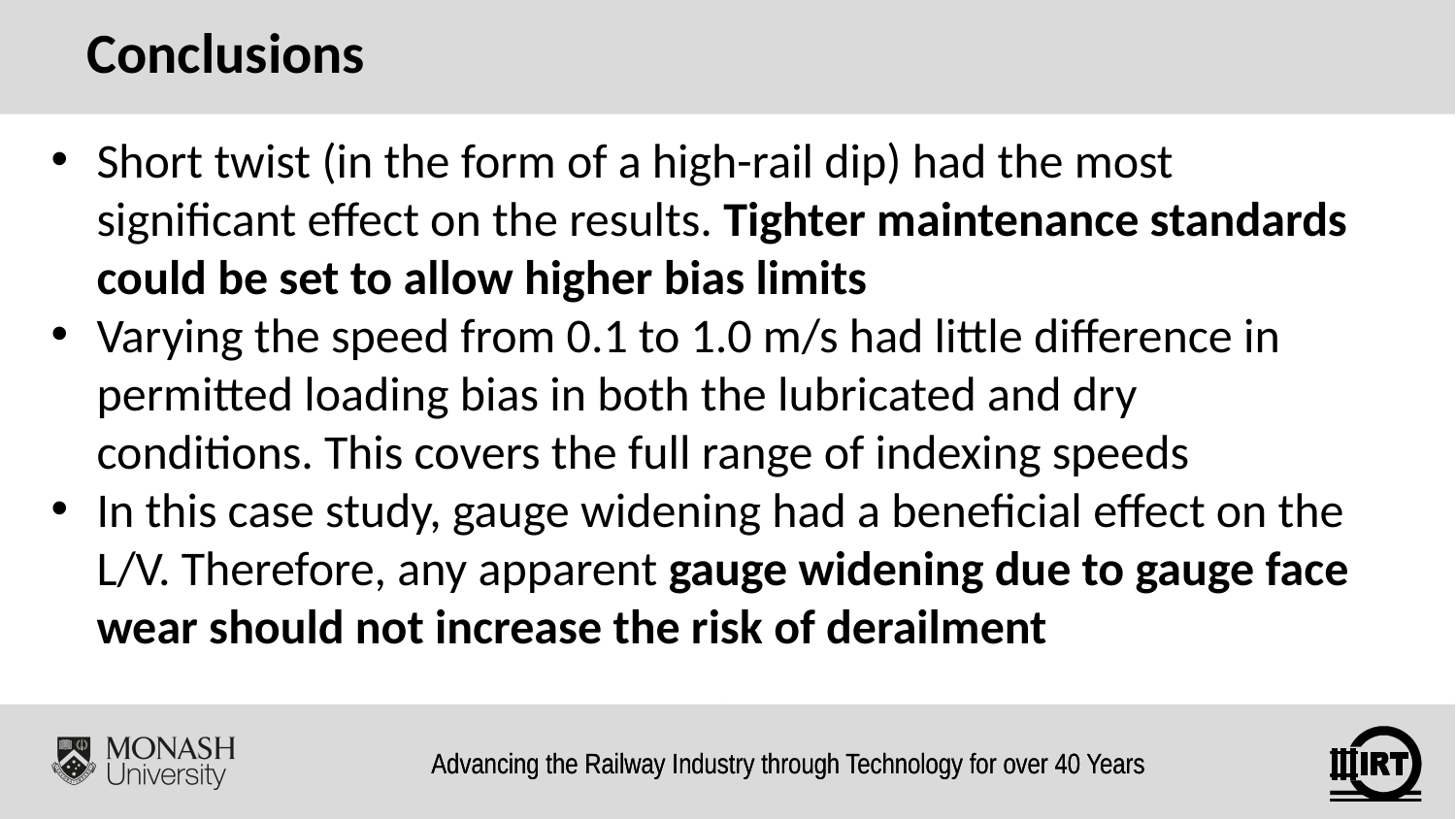

Conclusions
Short twist (in the form of a high-rail dip) had the most significant effect on the results. Tighter maintenance standards could be set to allow higher bias limits
Varying the speed from 0.1 to 1.0 m/s had little difference in permitted loading bias in both the lubricated and dry conditions. This covers the full range of indexing speeds
In this case study, gauge widening had a beneficial effect on the L/V. Therefore, any apparent gauge widening due to gauge face wear should not increase the risk of derailment